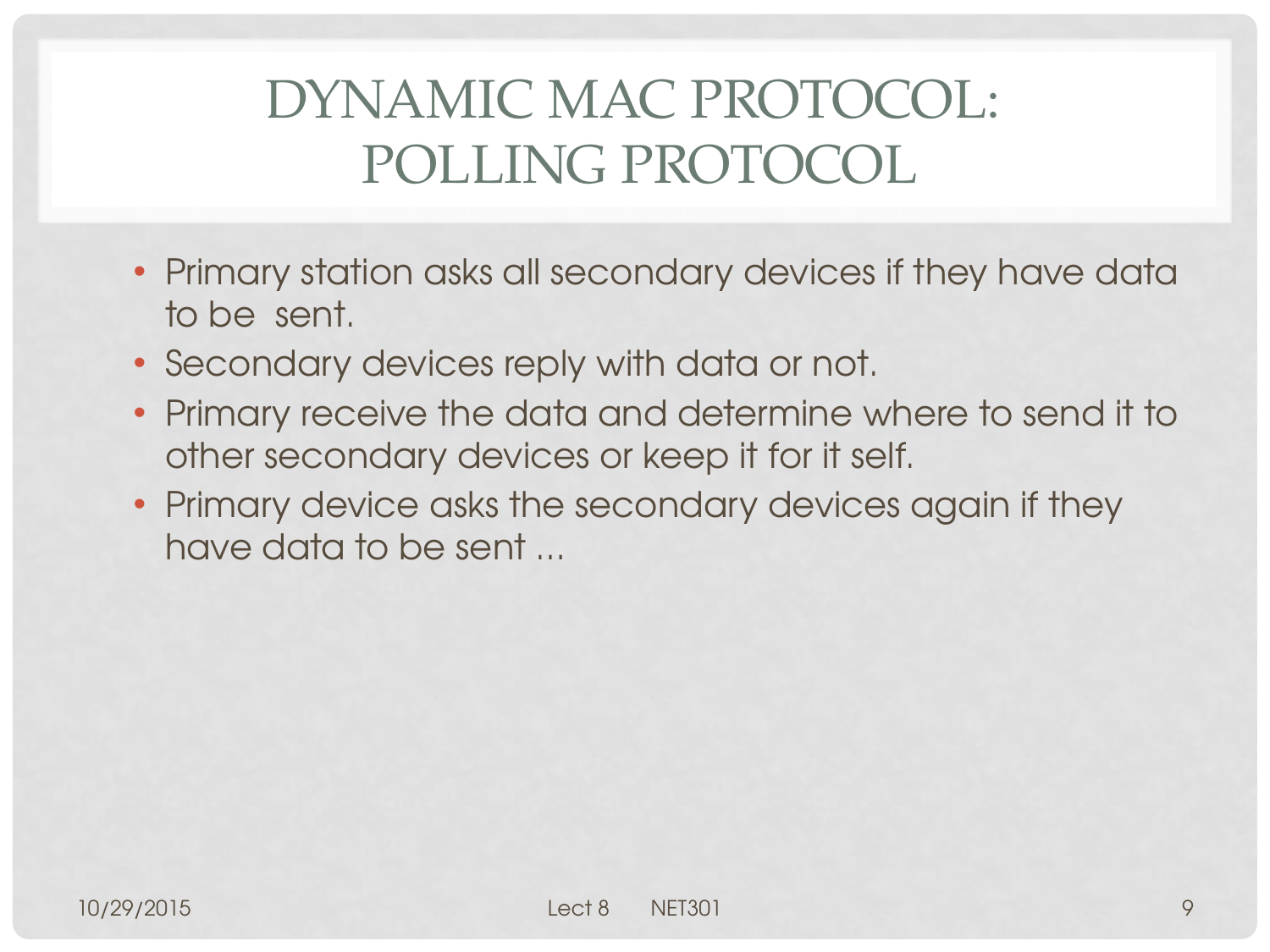

# Dynamic mac protocol: polling protocol
Primary station asks all secondary devices if they have data to be  sent.
Secondary devices reply with data or not.
Primary receive the data and determine where to send it to other secondary devices or keep it for it self.
Primary device asks the secondary devices again if they have data to be sent …
10/29/2015
Lect 8       NET301
9